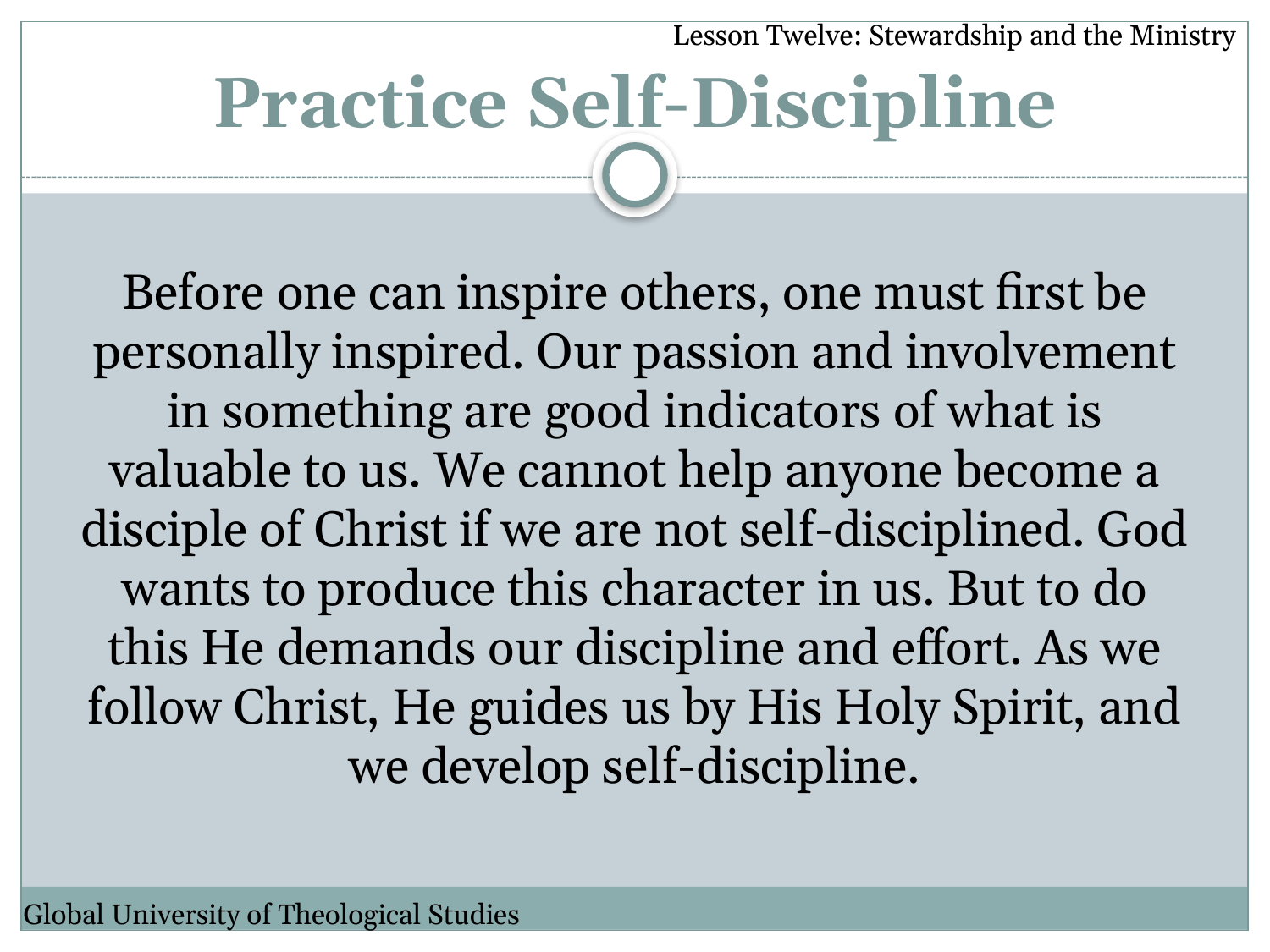

Lesson Twelve: Stewardship and the Ministry
# Practice Self-Discipline
Before one can inspire others, one must first be personally inspired. Our passion and involvement in something are good indicators of what is valuable to us. We cannot help anyone become a disciple of Christ if we are not self-disciplined. God wants to produce this character in us. But to do this He demands our discipline and effort. As we follow Christ, He guides us by His Holy Spirit, and we develop self-discipline.
Global University of Theological Studies